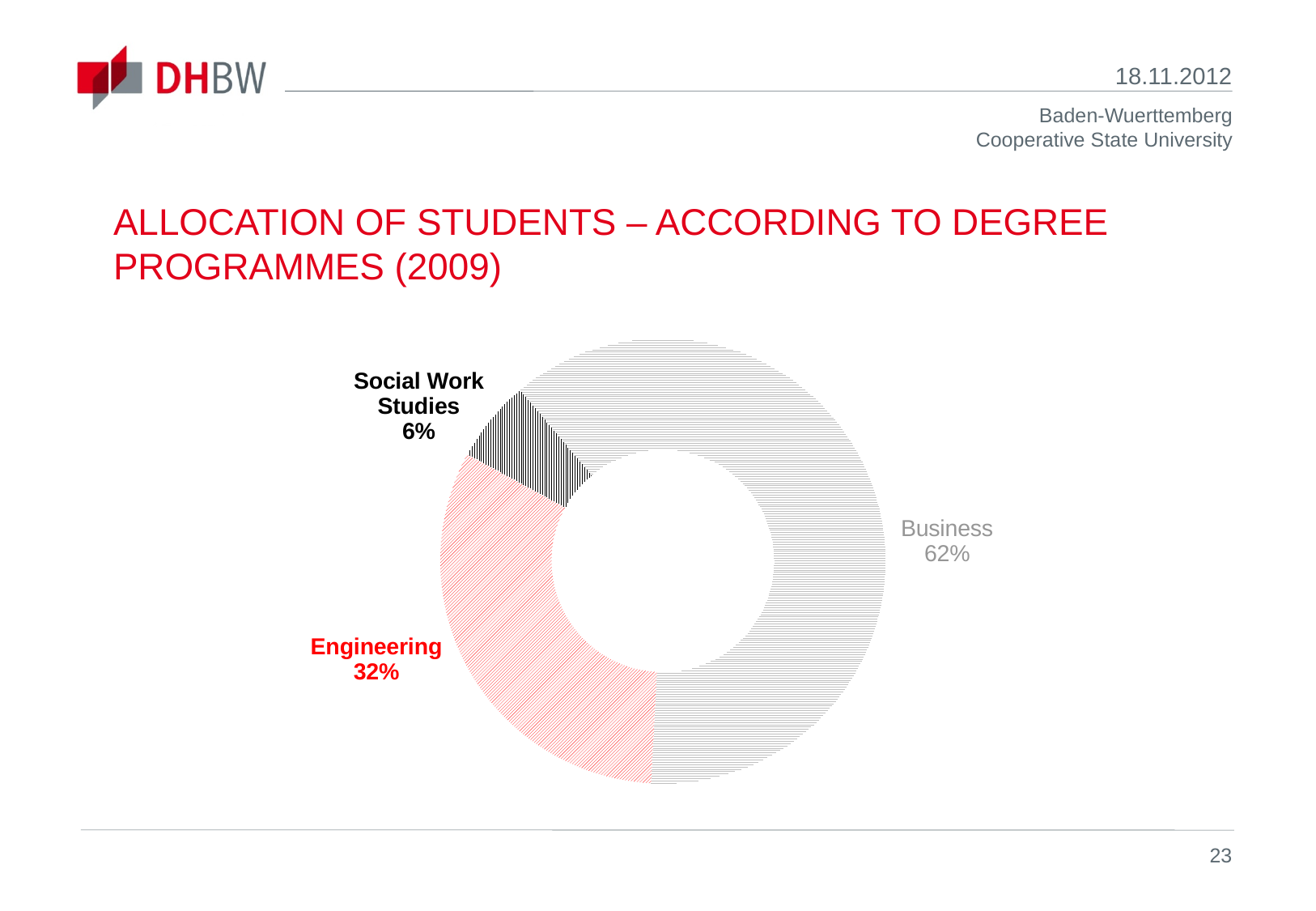

18.11.2012
# ALLOCATION OF STUDENTS – ACCORDING TO DEGREE PROGRAMMES (2009)

### Chart

| Category | Ost |
|---|---|
| Business | 15671.0 |
| Engineering | 8116.0 |
| Social Work Studies | 1508.0 |
23